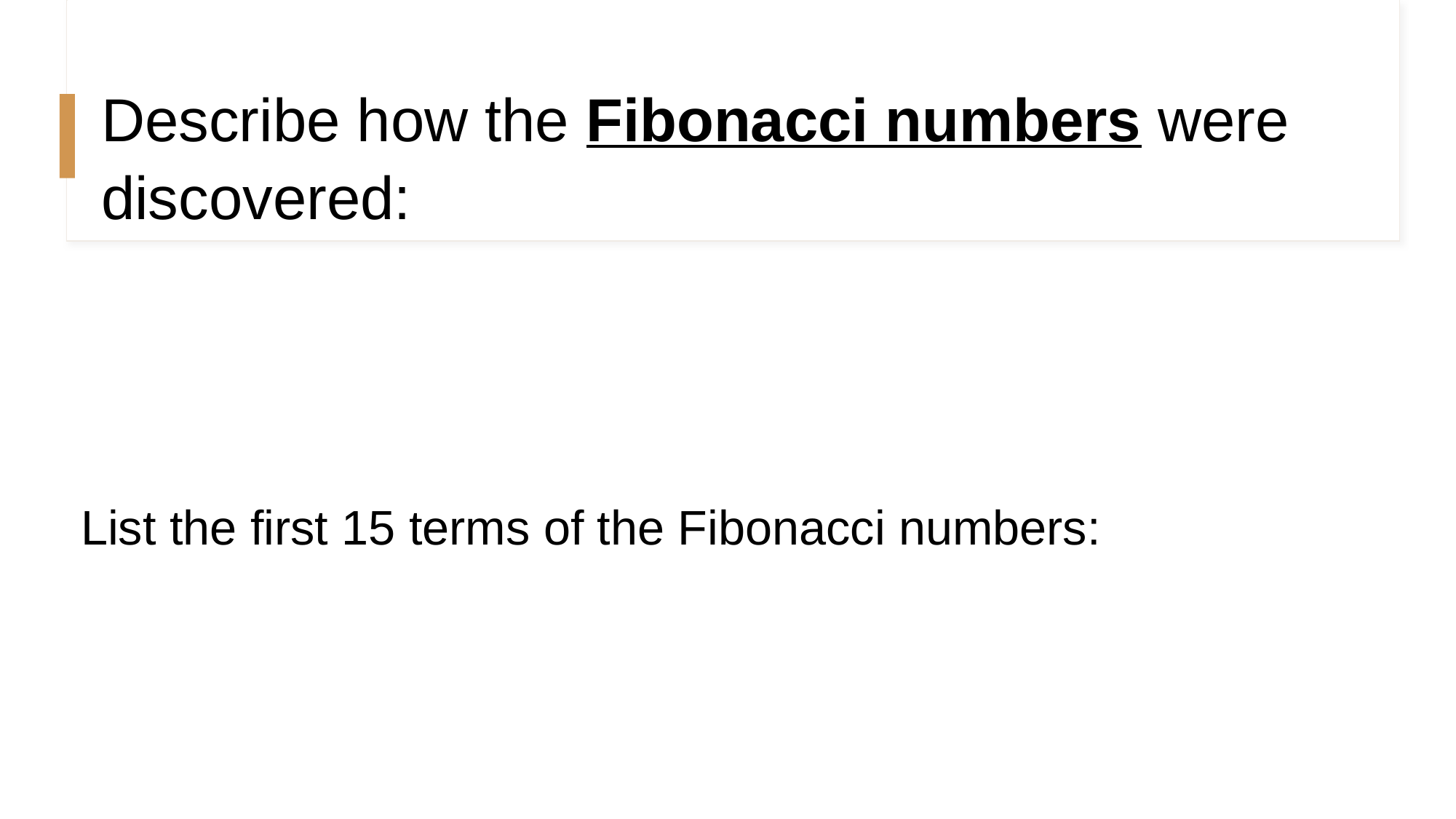

Describe how the Fibonacci numbers were discovered:

#

List the first 15 terms of the Fibonacci numbers: